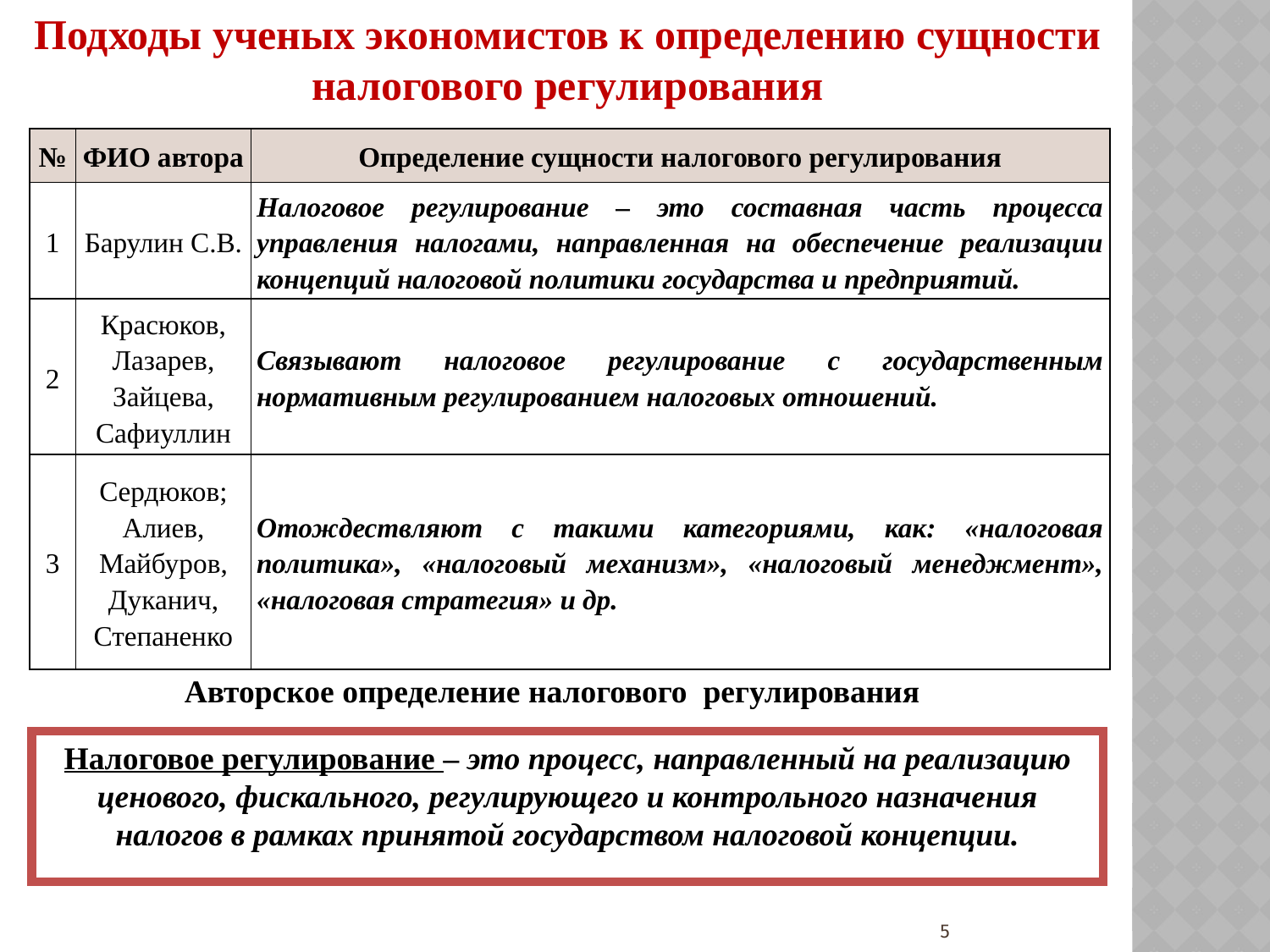

Подходы ученых экономистов к определению сущности налогового регулирования

| № | ФИО автора | Определение сущности налогового регулирования |
| --- | --- | --- |
| 1 | Барулин С.В. | Налоговое регулирование – это составная часть процесса управления налогами, направленная на обеспечение реализации концепций налоговой политики государства и предприятий. |
| 2 | Красюков, Лазарев, Зайцева, Сафиуллин | Связывают налоговое регулирование с государственным нормативным регулированием налоговых отношений. |
| 3 | Сердюков; Алиев, Майбуров, Дуканич, Степаненко | Отождествляют с такими категориями, как: «налоговая политика», «налоговый механизм», «налоговый менеджмент», «налоговая стратегия» и др. |
Авторское определение налогового  регулирования
Налоговое регулирование – это процесс, направленный на реализацию ценового, фискального, регулирующего и контрольного назначения налогов в рамках принятой государством налоговой концепции.
5